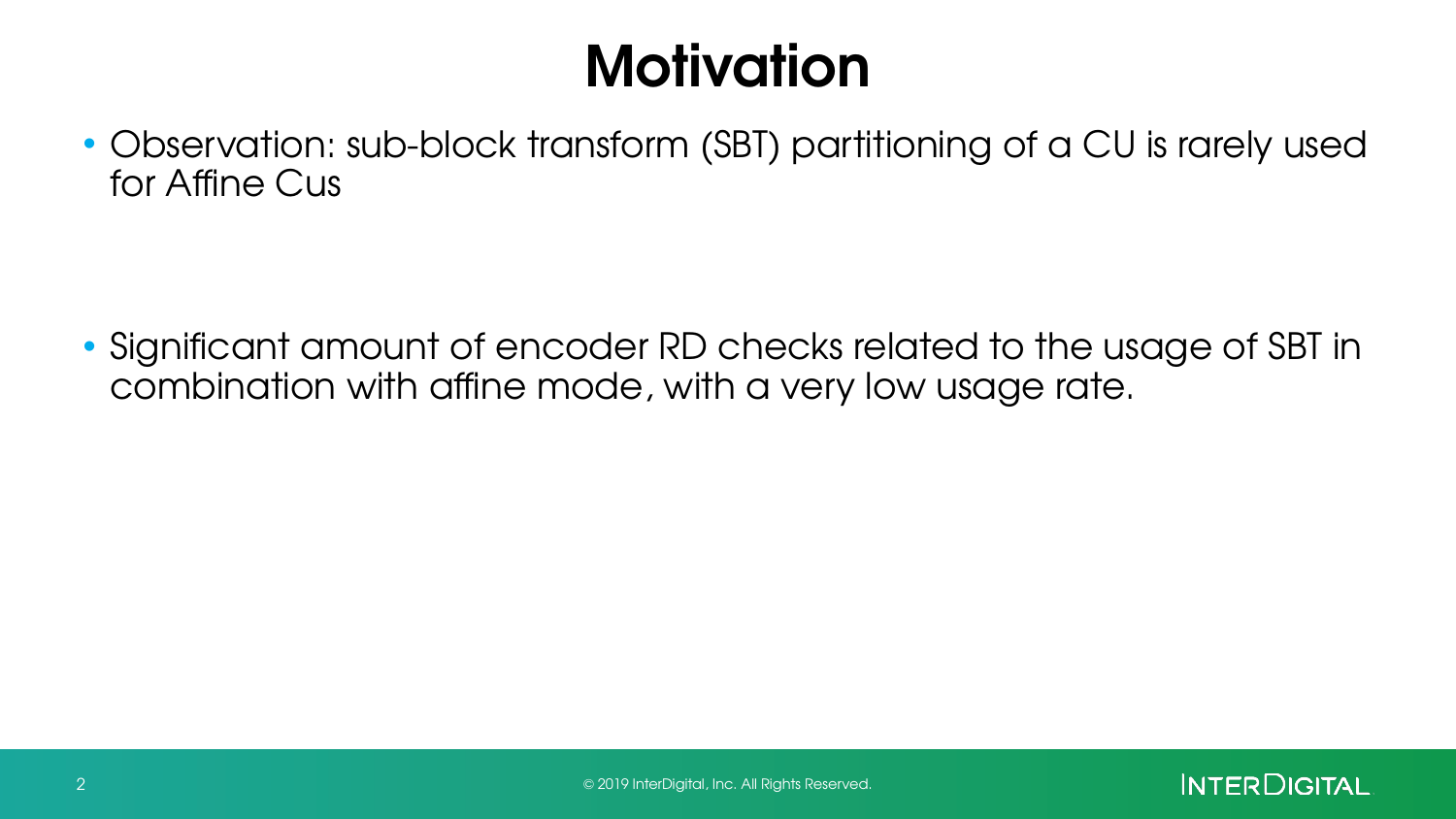

# Motivation
Observation: sub-block transform (SBT) partitioning of a CU is rarely used for Affine Cus

Significant amount of encoder RD checks related to the usage of SBT in combination with affine mode, with a very low usage rate.

2
© 2019 InterDigital, Inc. All Rights Reserved.